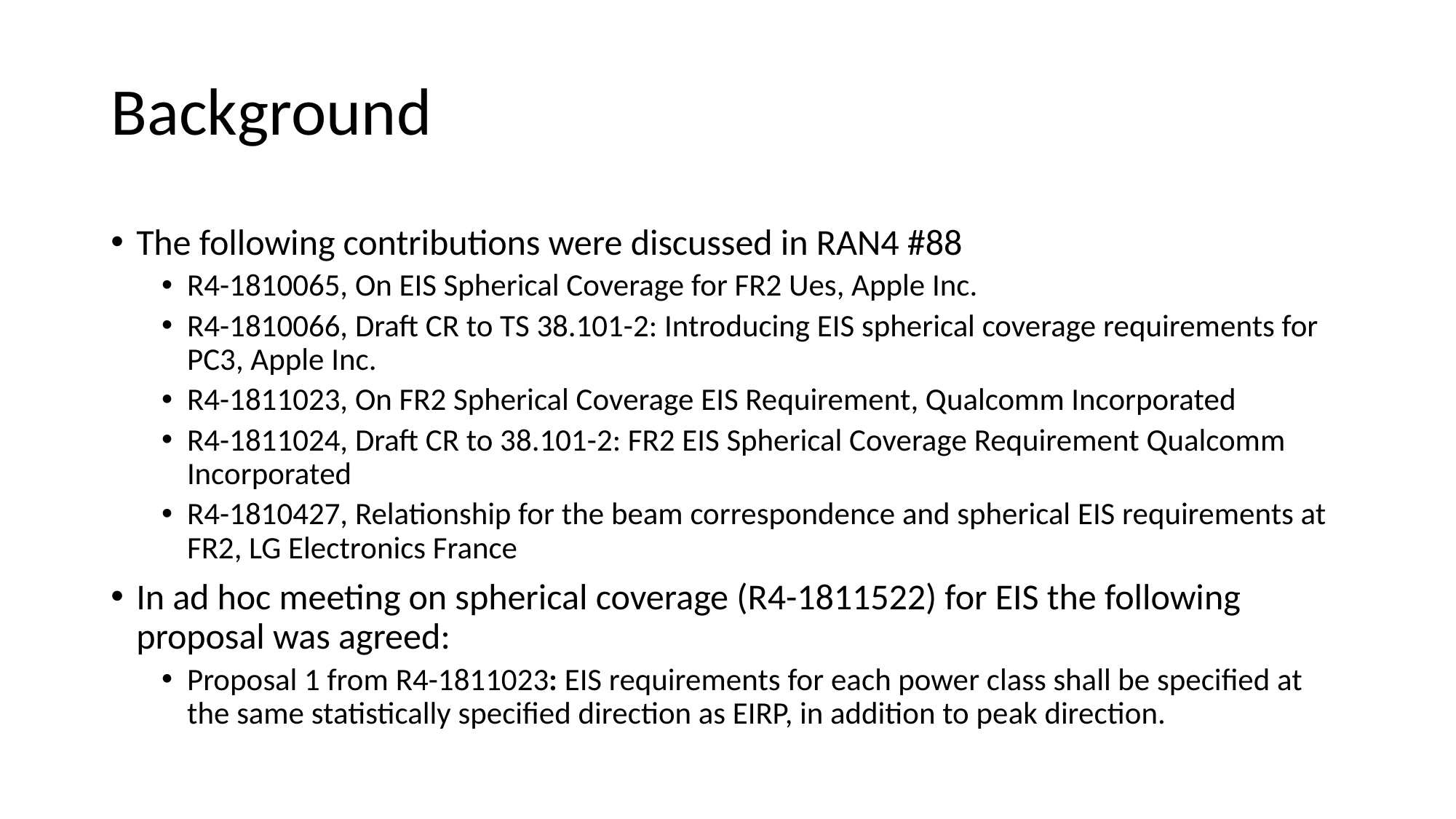

# Background
The following contributions were discussed in RAN4 #88
R4-1810065, On EIS Spherical Coverage for FR2 Ues, Apple Inc.
R4-1810066, Draft CR to TS 38.101-2: Introducing EIS spherical coverage requirements for PC3, Apple Inc.
R4-1811023, On FR2 Spherical Coverage EIS Requirement, Qualcomm Incorporated
R4-1811024, Draft CR to 38.101-2: FR2 EIS Spherical Coverage Requirement Qualcomm Incorporated
R4-1810427, Relationship for the beam correspondence and spherical EIS requirements at FR2, LG Electronics France
In ad hoc meeting on spherical coverage (R4-1811522) for EIS the following proposal was agreed:
Proposal 1 from R4-1811023: EIS requirements for each power class shall be specified at the same statistically specified direction as EIRP, in addition to peak direction.